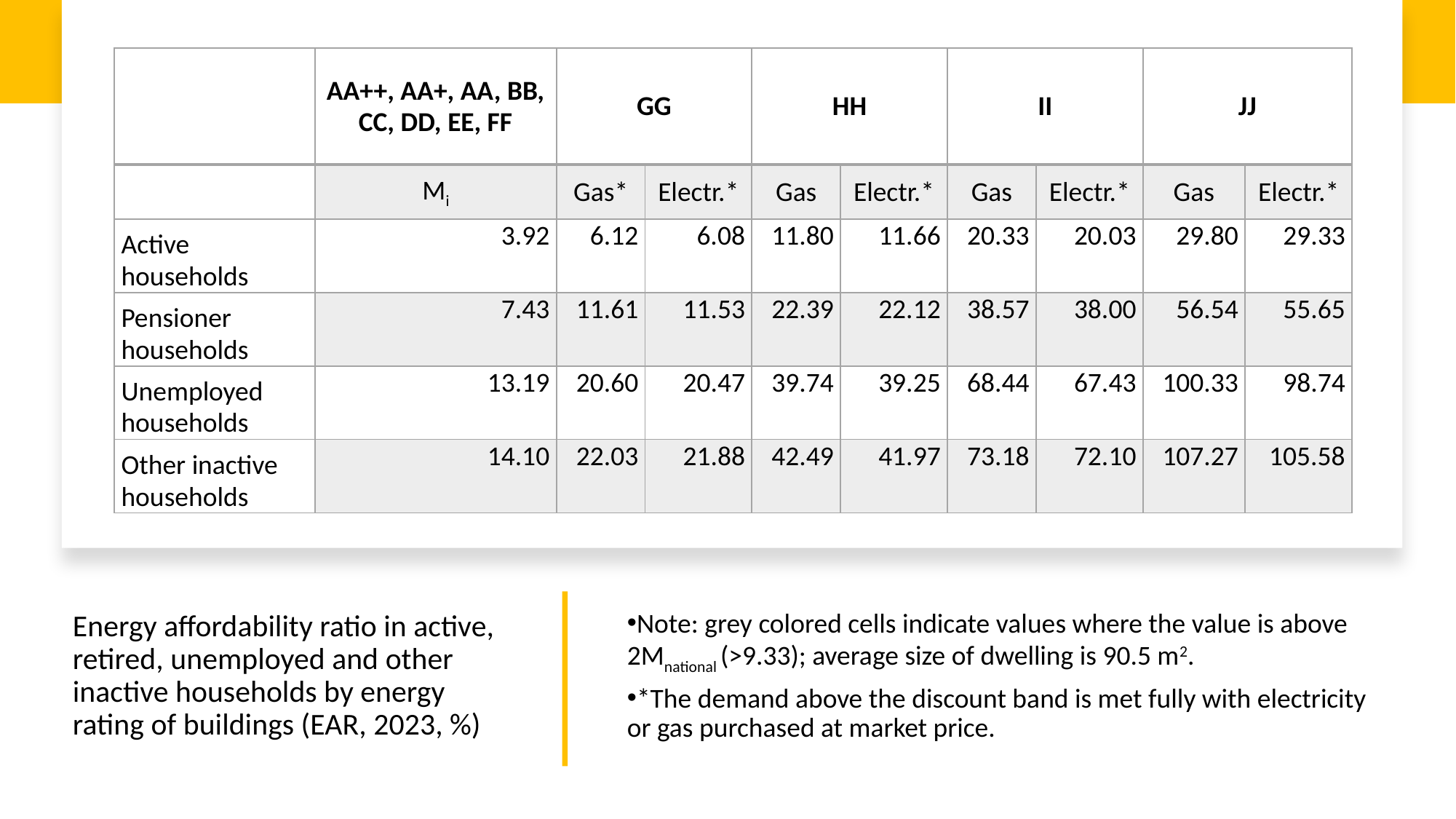

|  | AA++, AA+, AA, BB, CC, DD, EE, FF | GG |  | HH |  | II |  | JJ |  |
| --- | --- | --- | --- | --- | --- | --- | --- | --- | --- |
|  | Mi | Gas\* | Electr.\* | Gas | Electr.\* | Gas | Electr.\* | Gas | Electr.\* |
| Active households | 3.92 | 6.12 | 6.08 | 11.80 | 11.66 | 20.33 | 20.03 | 29.80 | 29.33 |
| Pensioner households | 7.43 | 11.61 | 11.53 | 22.39 | 22.12 | 38.57 | 38.00 | 56.54 | 55.65 |
| Unemployed households | 13.19 | 20.60 | 20.47 | 39.74 | 39.25 | 68.44 | 67.43 | 100.33 | 98.74 |
| Other inactive households | 14.10 | 22.03 | 21.88 | 42.49 | 41.97 | 73.18 | 72.10 | 107.27 | 105.58 |
# Energy affordability ratio in active, retired, unemployed and other inactive households by energy rating of buildings (EAR, 2023, %)
Note: grey colored cells indicate values where the value is above 2Mnational (>9.33); average size of dwelling is 90.5 m2.
*The demand above the discount band is met fully with electricity or gas purchased at market price.